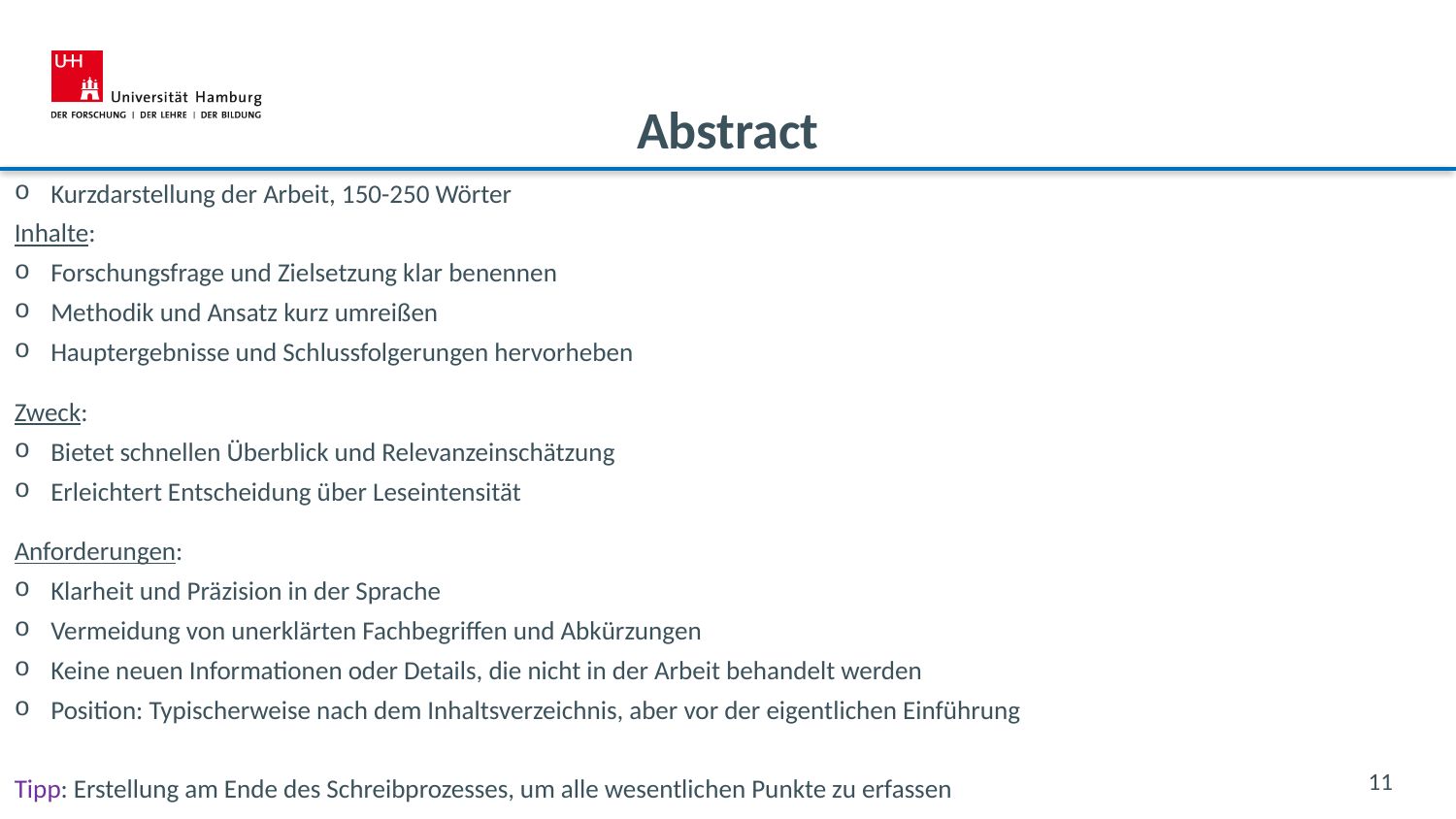

Abstract
Kurzdarstellung der Arbeit, 150-250 Wörter
Inhalte:
Forschungsfrage und Zielsetzung klar benennen
Methodik und Ansatz kurz umreißen
Hauptergebnisse und Schlussfolgerungen hervorheben

Zweck:
Bietet schnellen Überblick und Relevanzeinschätzung
Erleichtert Entscheidung über Leseintensität

Anforderungen:
Klarheit und Präzision in der Sprache
Vermeidung von unerklärten Fachbegriffen und Abkürzungen
Keine neuen Informationen oder Details, die nicht in der Arbeit behandelt werden
Position: Typischerweise nach dem Inhaltsverzeichnis, aber vor der eigentlichen Einführung

Tipp: Erstellung am Ende des Schreibprozesses, um alle wesentlichen Punkte zu erfassen
11